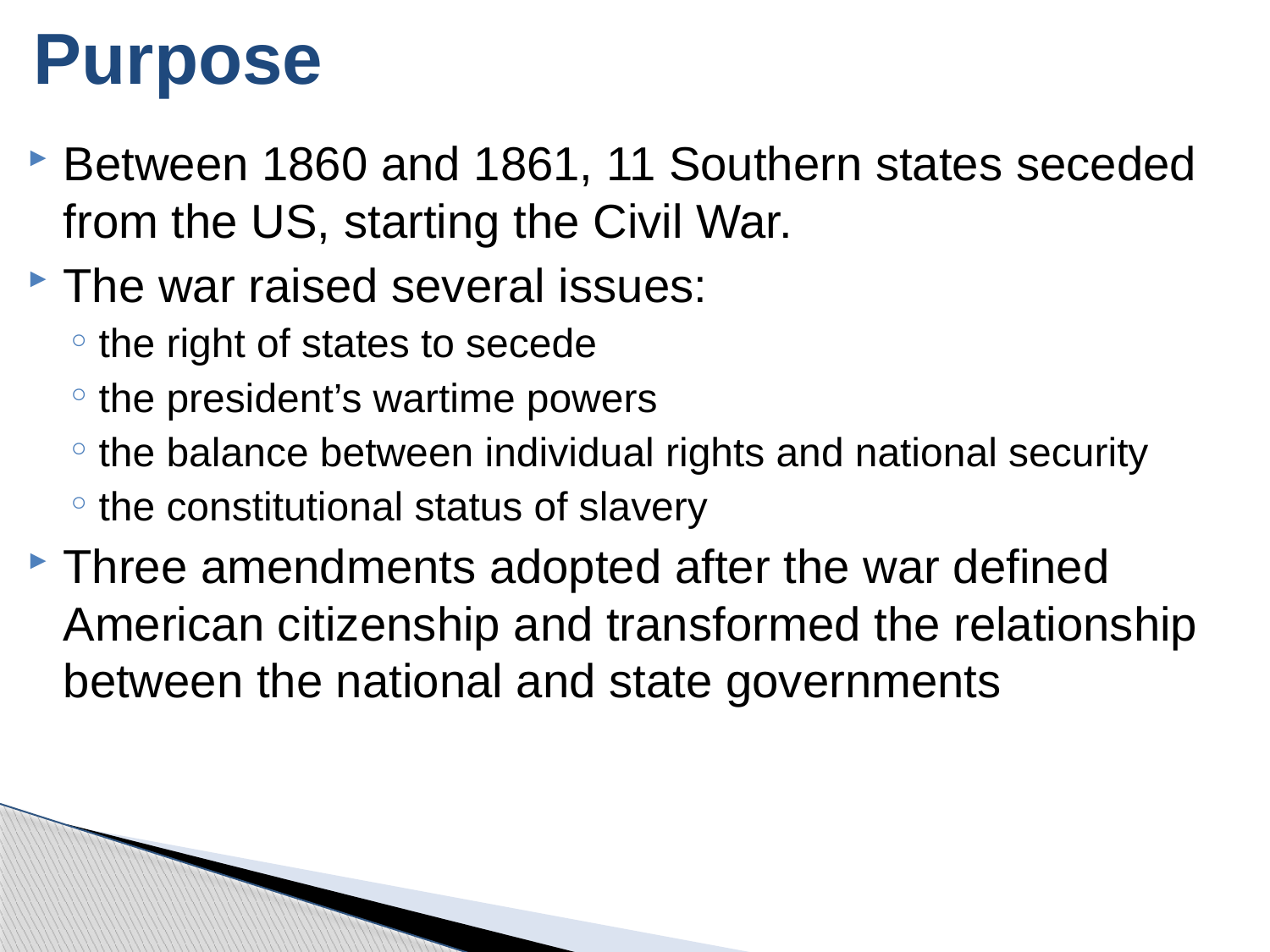

# Purpose
Between 1860 and 1861, 11 Southern states seceded from the US, starting the Civil War.
The war raised several issues:
the right of states to secede
the president’s wartime powers
the balance between individual rights and national security
the constitutional status of slavery
Three amendments adopted after the war defined American citizenship and transformed the relationship between the national and state governments